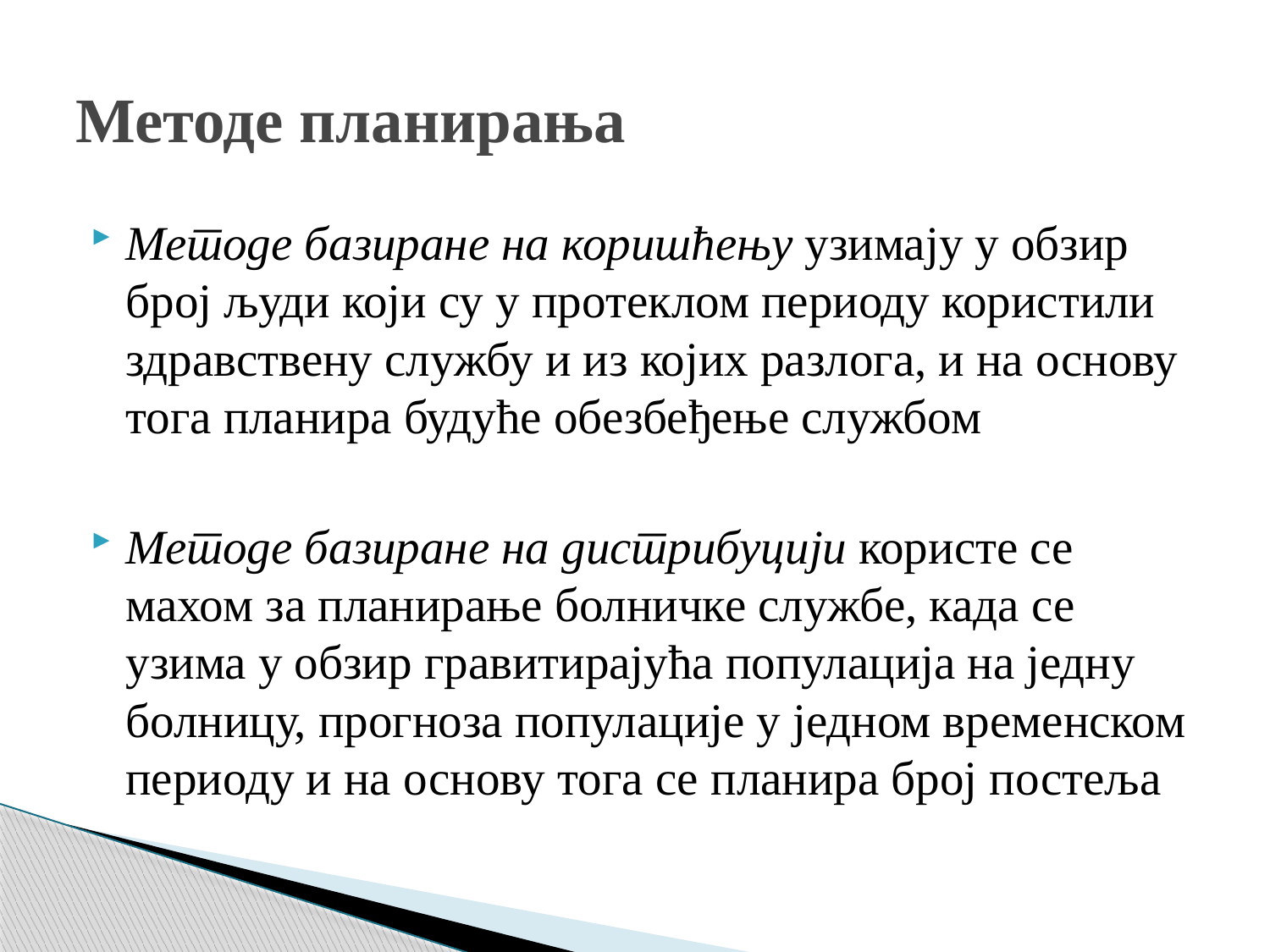

# Методе планирања
Методе базиране на коришћењу узимају у обзир број људи који су у протеклом периоду користили здравствену службу и из којих разлога, и на основу тога планира будуће обезбеђење службом

Методе базиране на дистрибуцији користе се махом за планирање болничке службе, када се узима у обзир гравитирајућа популација на једну болницу, прогноза популације у једном временском периоду и на основу тога се планира број постеља